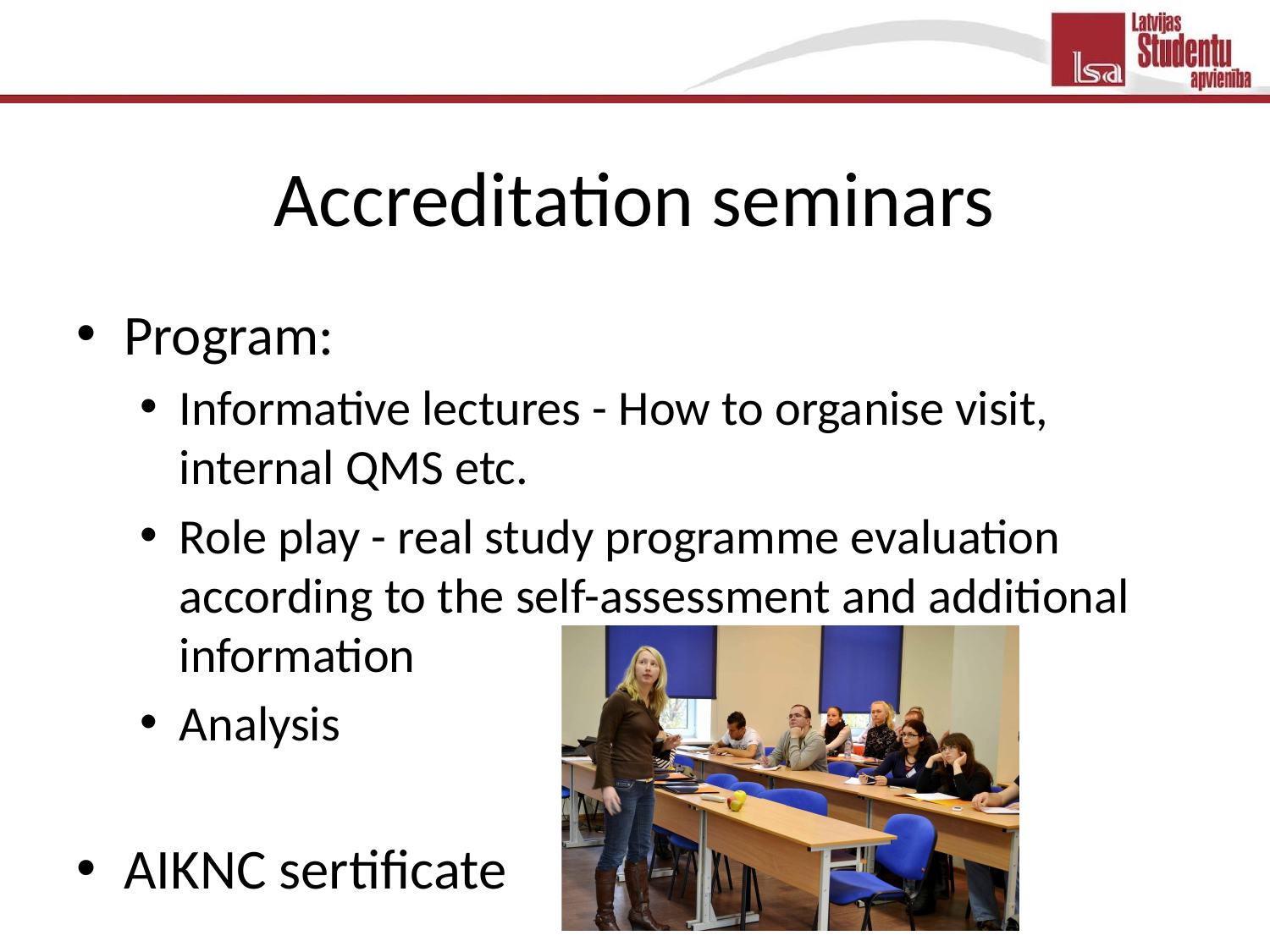

# Accreditation seminars
Program:
Informative lectures - How to organise visit, internal QMS etc.
Role play - real study programme evaluation according to the self-assessment and additional information
Analysis

AIKNC sertificate